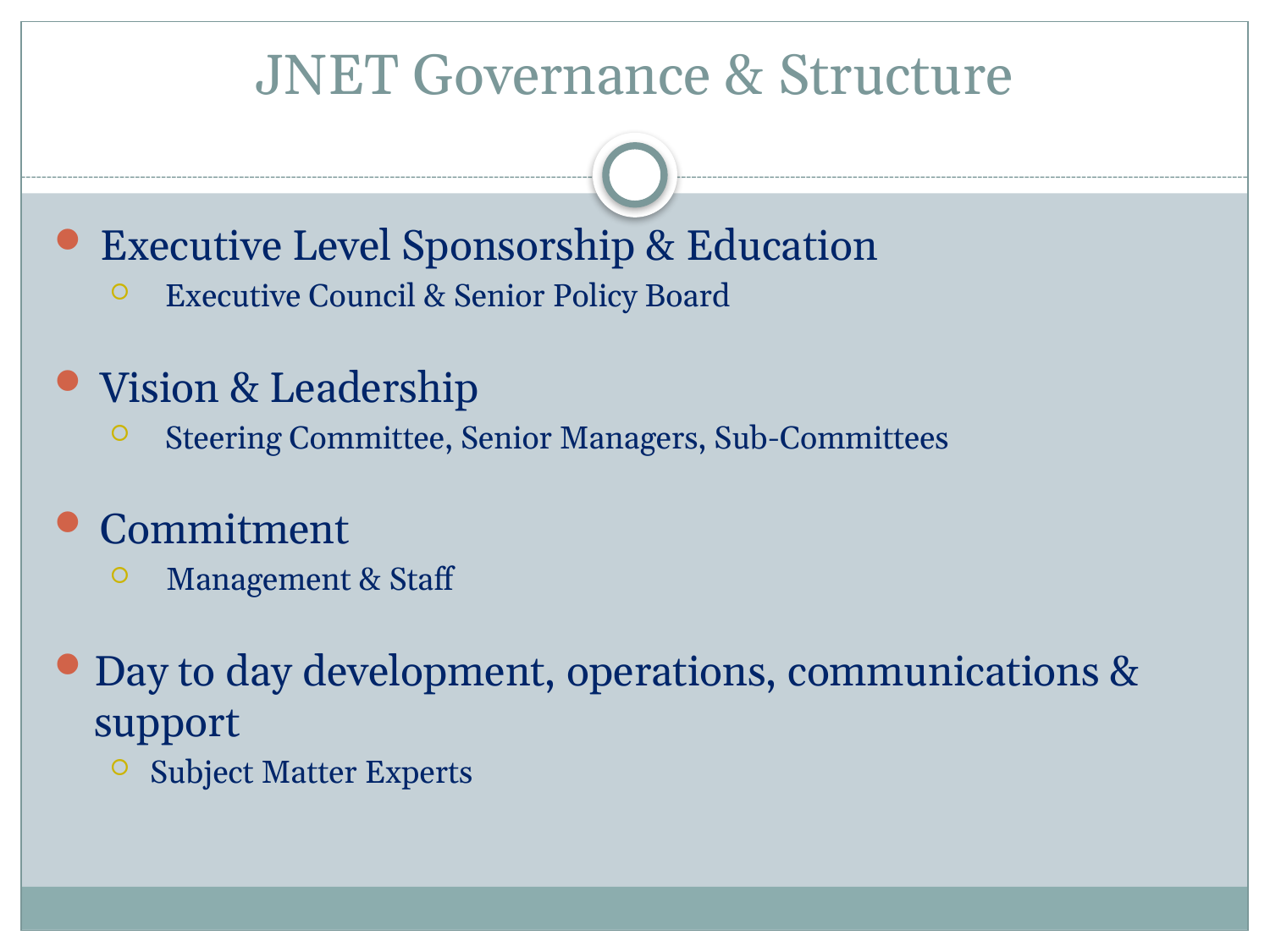

# JNET Governance & Structure
 Executive Level Sponsorship & Education
Executive Council & Senior Policy Board
 Vision & Leadership
Steering Committee, Senior Managers, Sub-Committees
 Commitment
Management & Staff
Day to day development, operations, communications & support
Subject Matter Experts